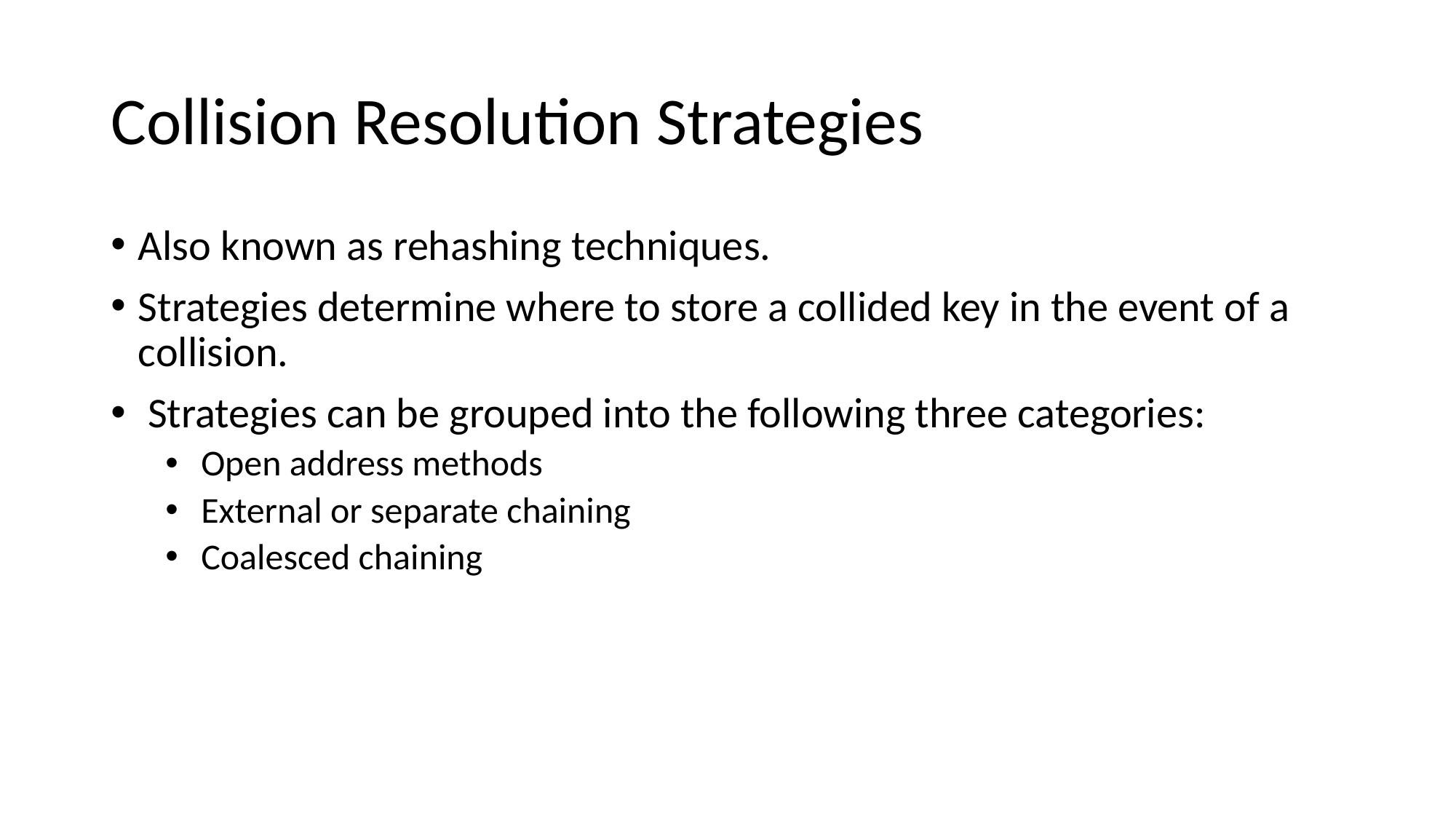

# Collision Resolution Strategies
Also known as rehashing techniques.
Strategies determine where to store a collided key in the event of a collision.
 Strategies can be grouped into the following three categories:
 Open address methods
 External or separate chaining
 Coalesced chaining